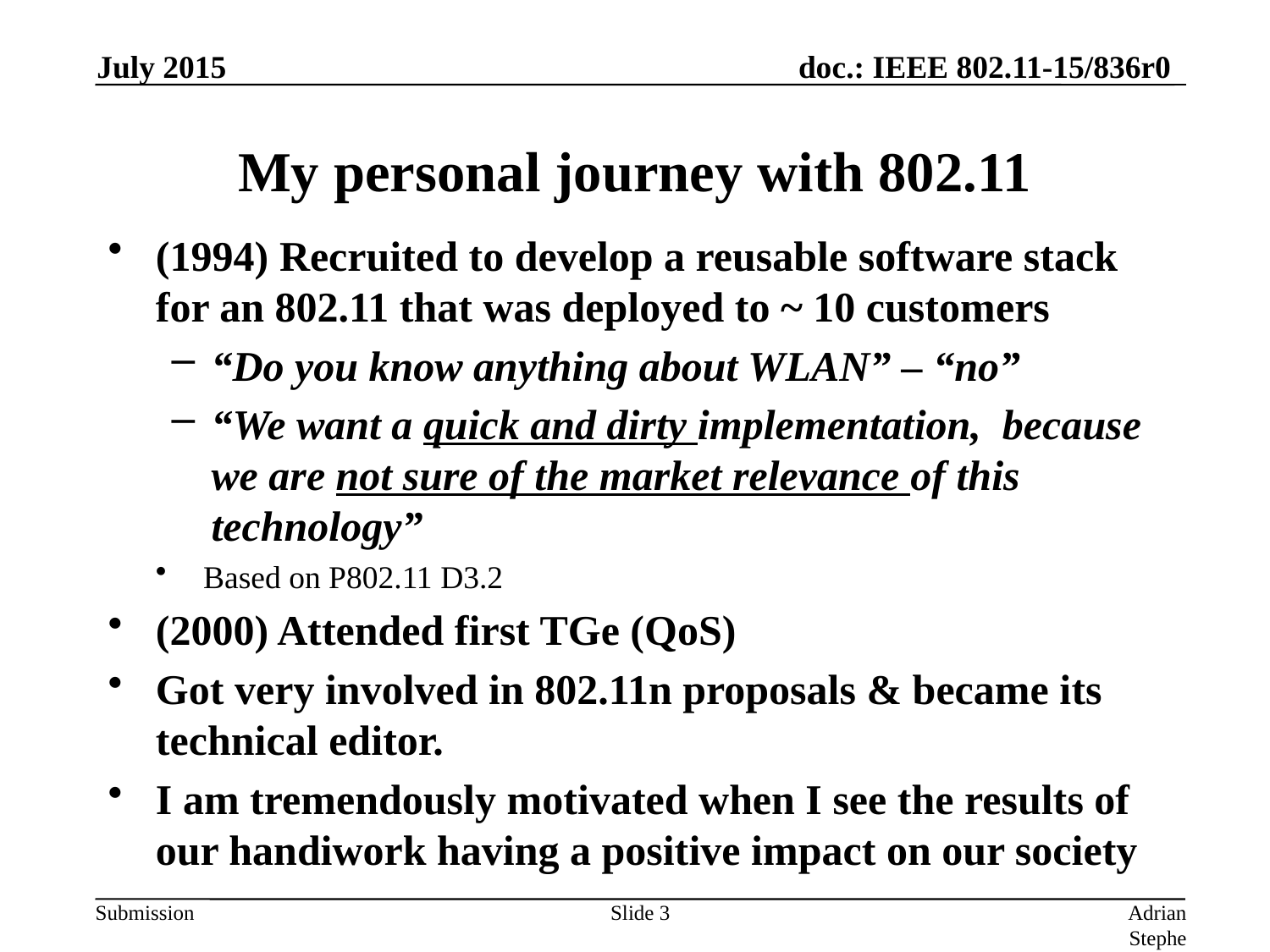

July 2015
# My personal journey with 802.11
(1994) Recruited to develop a reusable software stack for an 802.11 that was deployed to ~ 10 customers
“Do you know anything about WLAN” – “no”
“We want a quick and dirty implementation,  because we are not sure of the market relevance of this technology”
Based on P802.11 D3.2
(2000) Attended first TGe (QoS)
Got very involved in 802.11n proposals & became its technical editor.
I am tremendously motivated when I see the results of our handiwork having a positive impact on our society
Slide 3
Adrian Stephens, Intel Corporation